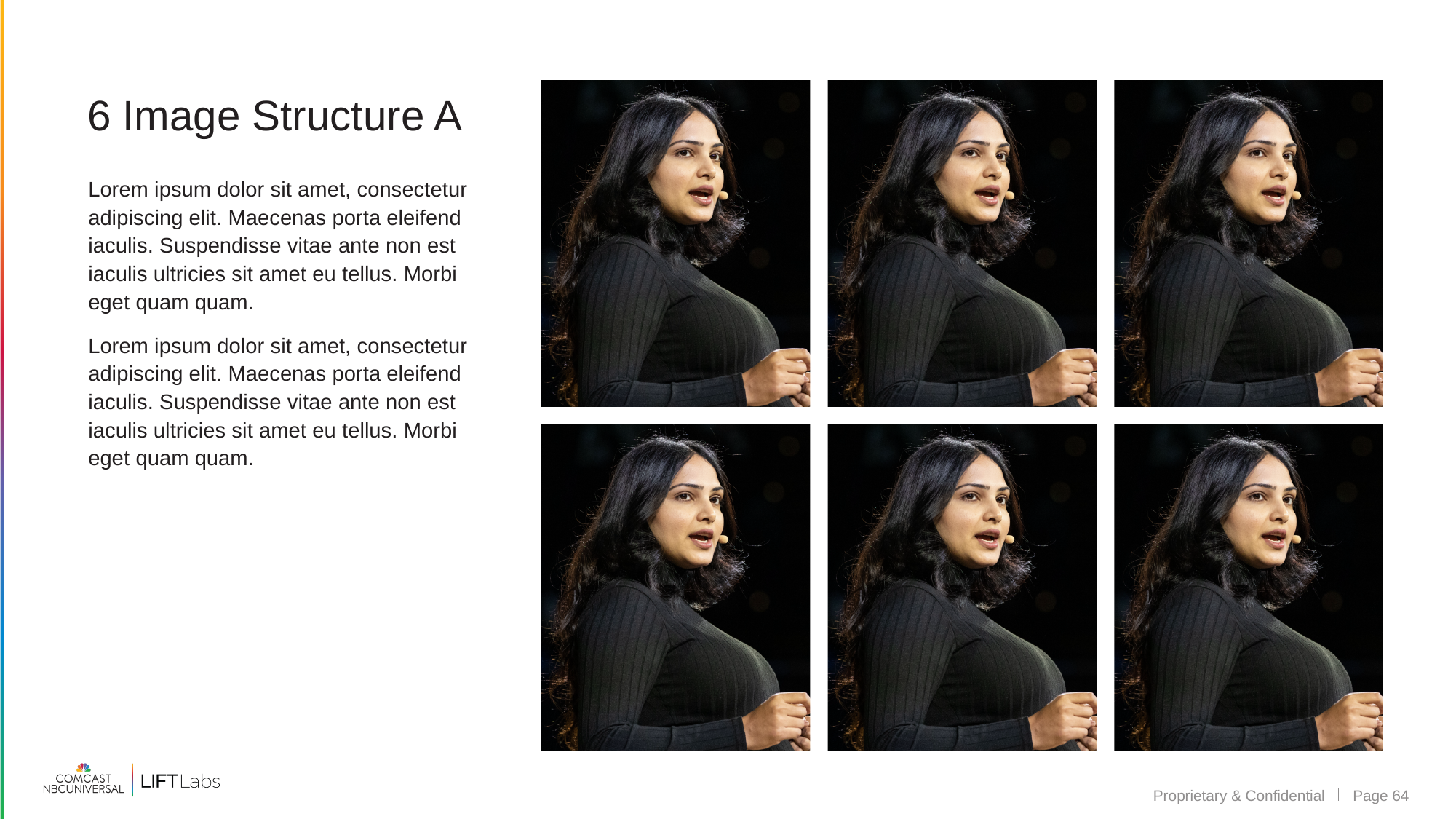

6 Image Structure A
Lorem ipsum dolor sit amet, consectetur adipiscing elit. Maecenas porta eleifend iaculis. Suspendisse vitae ante non est iaculis ultricies sit amet eu tellus. Morbi eget quam quam.
Lorem ipsum dolor sit amet, consectetur adipiscing elit. Maecenas porta eleifend iaculis. Suspendisse vitae ante non est iaculis ultricies sit amet eu tellus. Morbi eget quam quam.